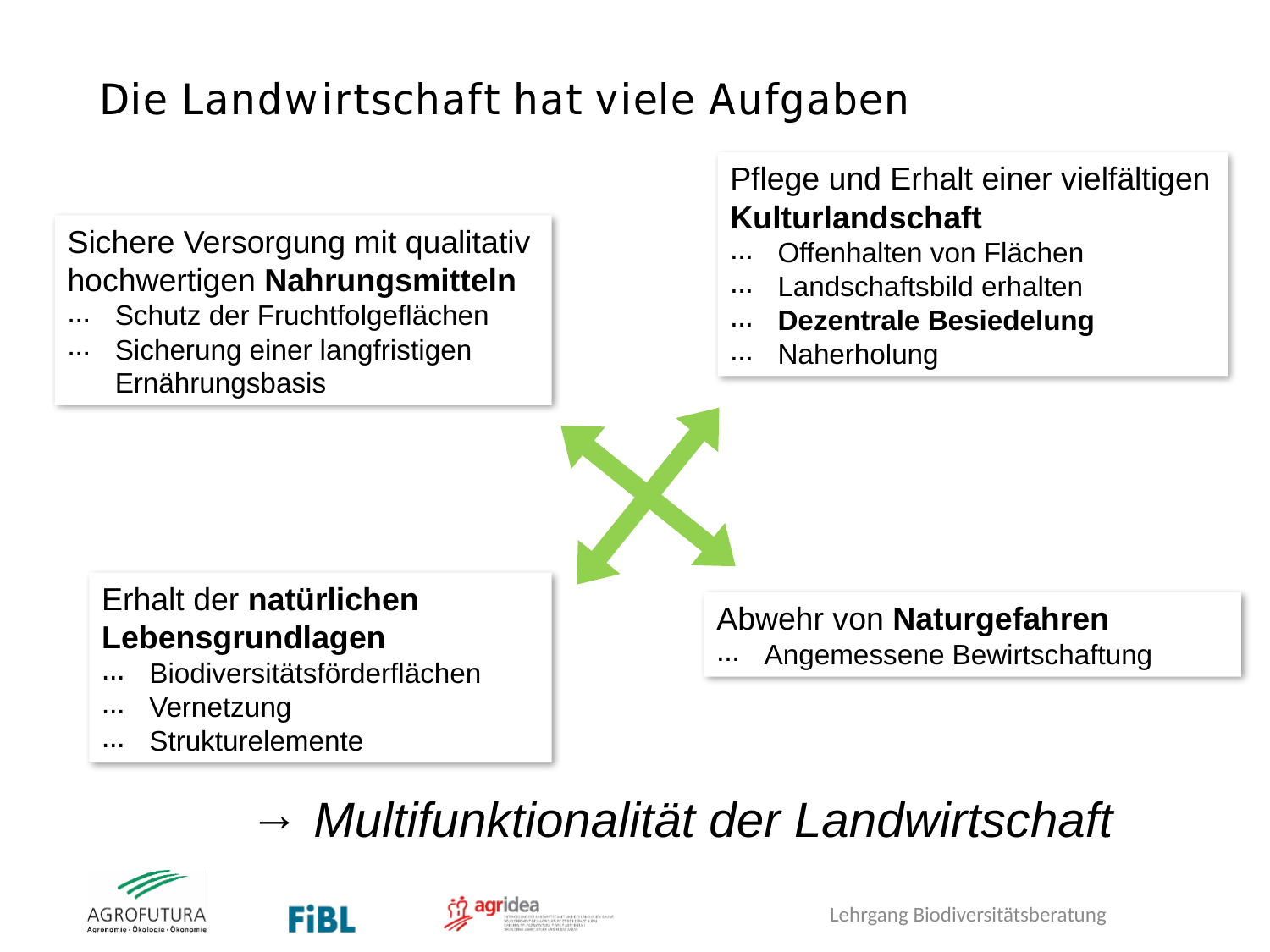

# Die Landwirtschaft hat viele Aufgaben
Pflege und Erhalt einer vielfältigen Kulturlandschaft
Offenhalten von Flächen
Landschaftsbild erhalten
Dezentrale Besiedelung
Naherholung
Sichere Versorgung mit qualitativ hochwertigen Nahrungsmitteln
Schutz der Fruchtfolgeflächen
Sicherung einer langfristigen Ernährungsbasis

Erhalt der natürlichen Lebensgrundlagen
Biodiversitätsförderflächen
Vernetzung
Strukturelemente
Abwehr von Naturgefahren
Angemessene Bewirtschaftung
Multifunktionalität der Landwirtschaft
Lehrgang Biodiversitätsberatung